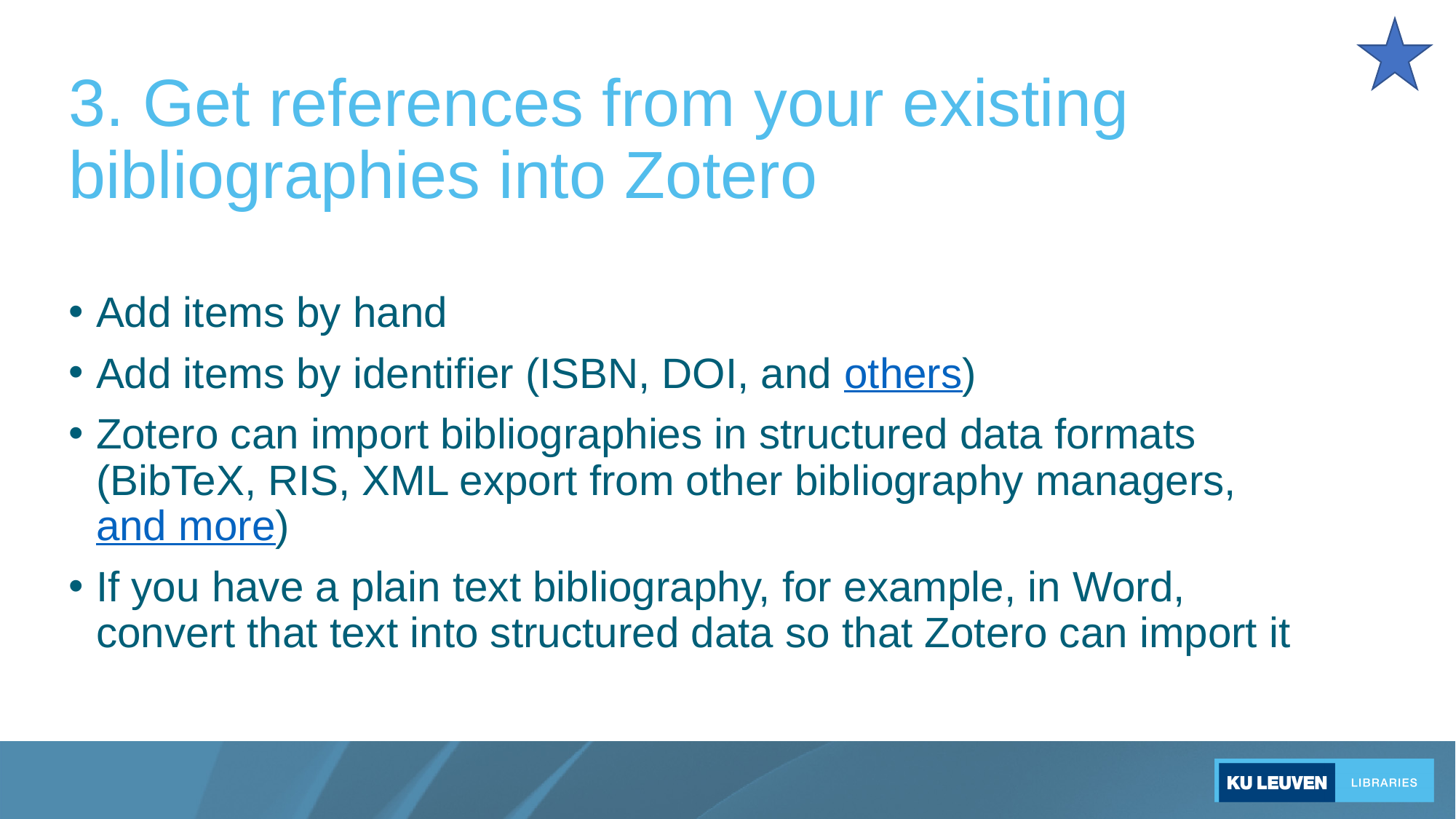

# 3. Get references from your existing bibliographies into Zotero
Add items by hand
Add items by identifier (ISBN, DOI, and others)
Zotero can import bibliographies in structured data formats (BibTeX, RIS, XML export from other bibliography managers, and more)
If you have a plain text bibliography, for example, in Word, convert that text into structured data so that Zotero can import it